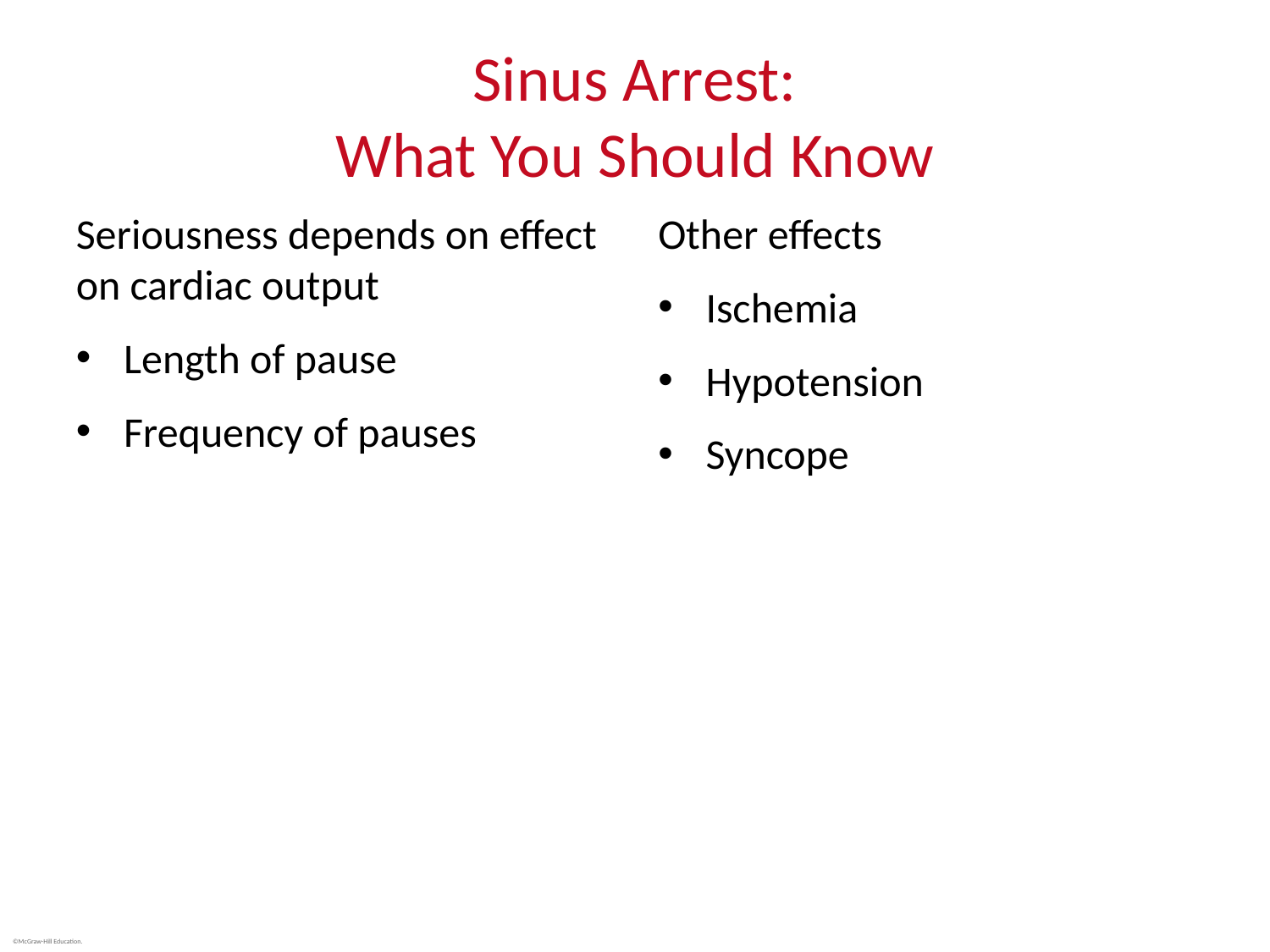

# Sinus Arrest: What You Should Know
Seriousness depends on effect on cardiac output
Length of pause
Frequency of pauses

Other effects
Ischemia
Hypotension
Syncope